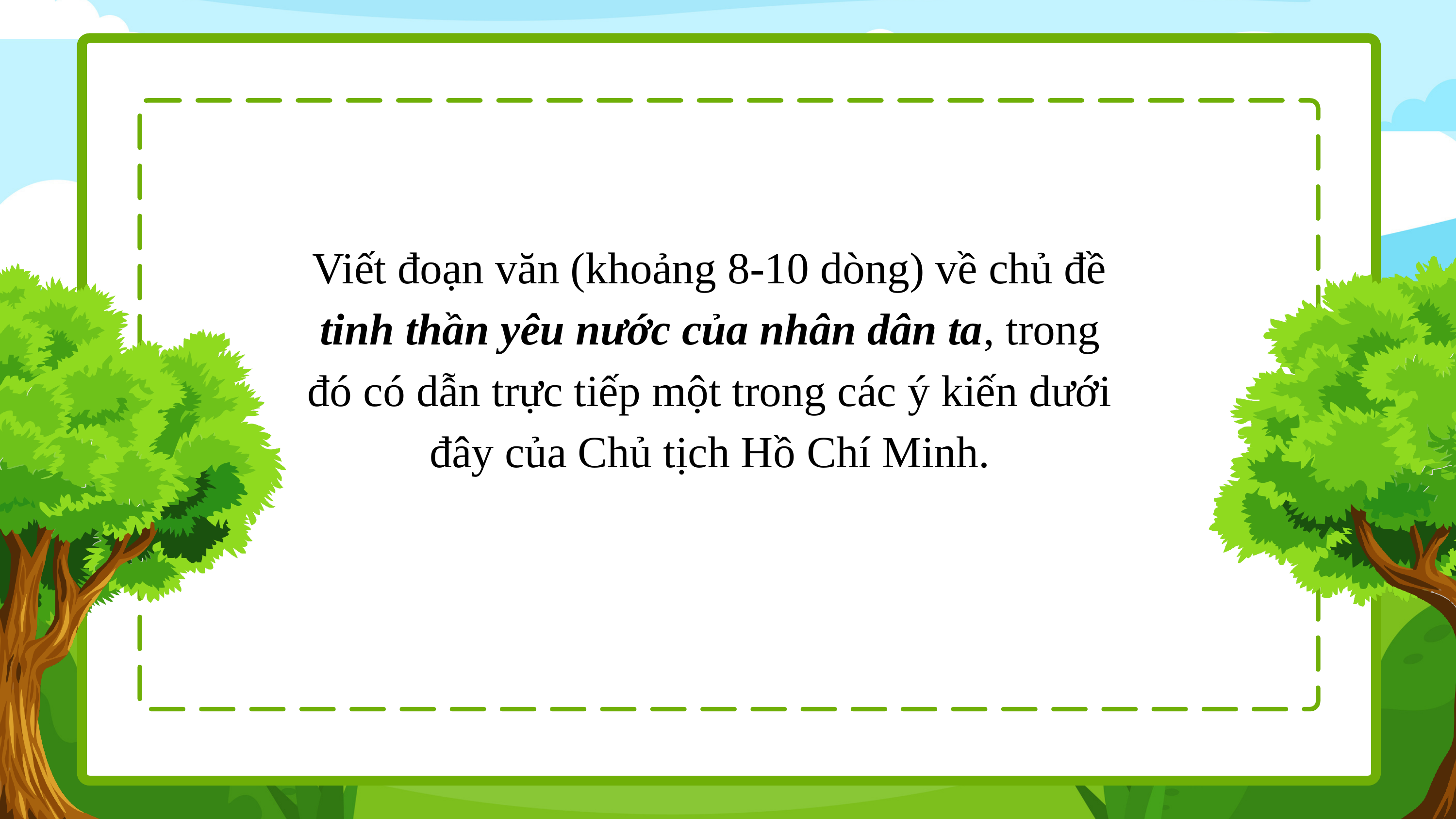

Viết đoạn văn (khoảng 8-10 dòng) về chủ đề tinh thần yêu nước của nhân dân ta, trong đó có dẫn trực tiếp một trong các ý kiến dưới đây của Chủ tịch Hồ Chí Minh.